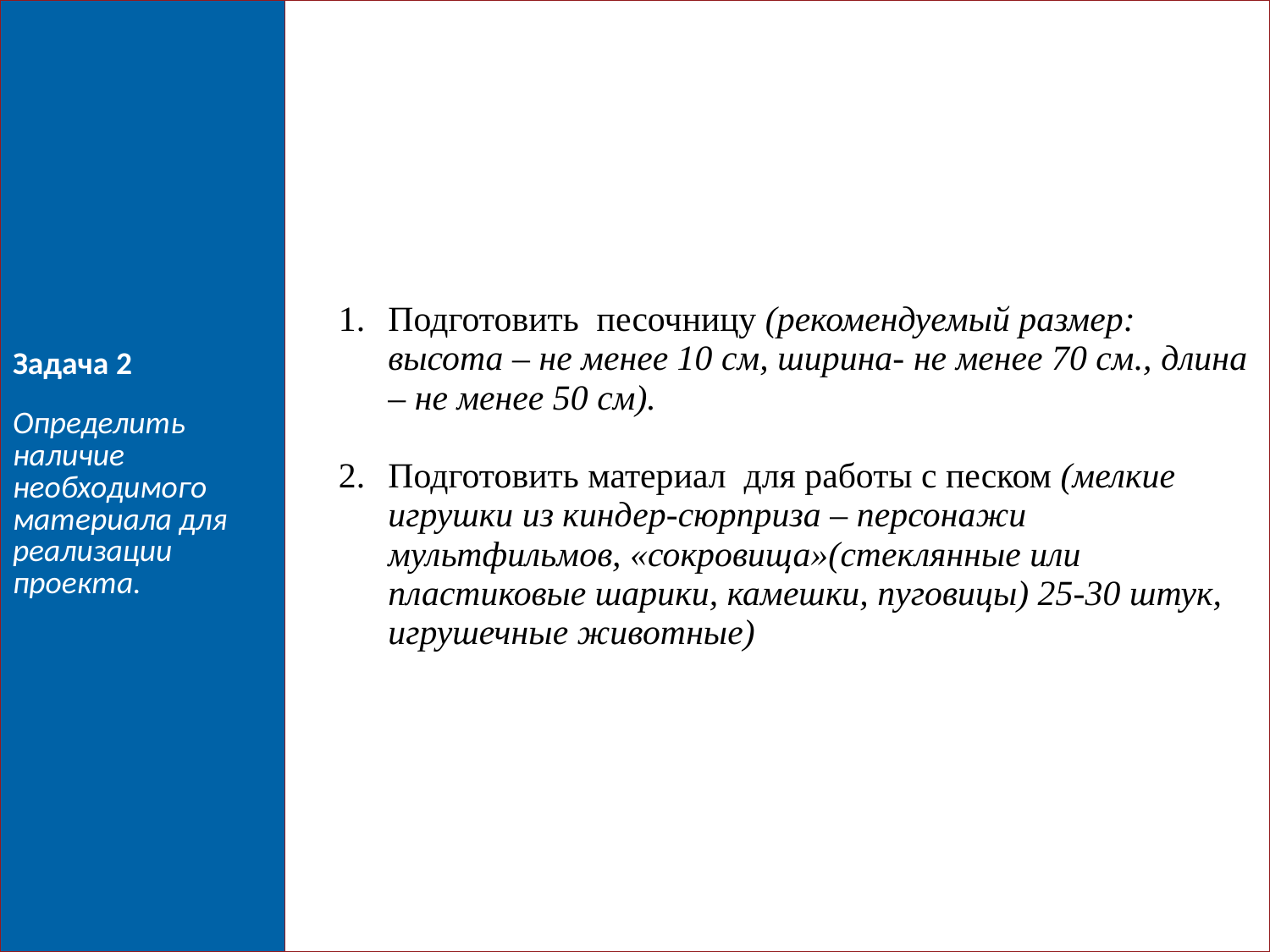

| Задача 2 Определить наличие необходимого материала для реализации проекта. | Подготовить песочницу (рекомендуемый размер: высота – не менее 10 см, ширина- не менее 70 см., длина – не менее 50 см). Подготовить материал для работы с песком (мелкие игрушки из киндер-сюрприза – персонажи мультфильмов, «сокровища»(стеклянные или пластиковые шарики, камешки, пуговицы) 25-30 штук, игрушечные животные) |
| --- | --- |
6